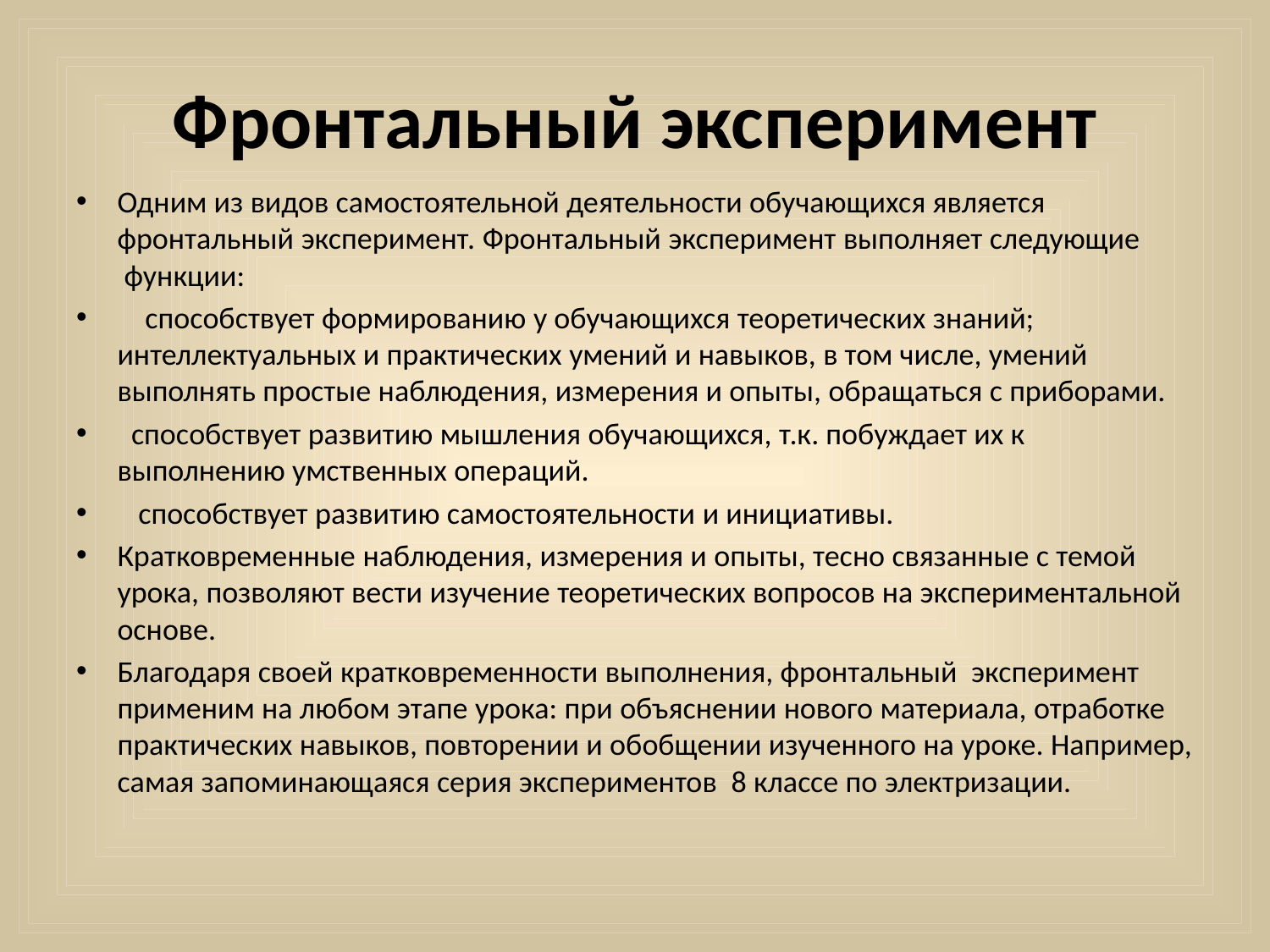

# Фронтальный эксперимент
Одним из видов самостоятельной деятельности обучающихся является фронтальный эксперимент. Фронтальный эксперимент выполняет следующие  функции:
    способствует формированию у обучающихся теоретических знаний; интеллектуальных и практических умений и навыков, в том числе, умений выполнять простые наблюдения, измерения и опыты, обращаться с приборами.
  способствует развитию мышления обучающихся, т.к. побуждает их к выполнению умственных операций.
   способствует развитию самостоятельности и инициативы.
Кратковременные наблюдения, измерения и опыты, тесно связанные с темой урока, позволяют вести изучение теоретических вопросов на экспериментальной основе.
Благодаря своей кратковременности выполнения, фронтальный  эксперимент применим на любом этапе урока: при объяснении нового материала, отработке практических навыков, повторении и обобщении изученного на уроке. Например, самая запоминающаяся серия экспериментов  8 классе по электризации.